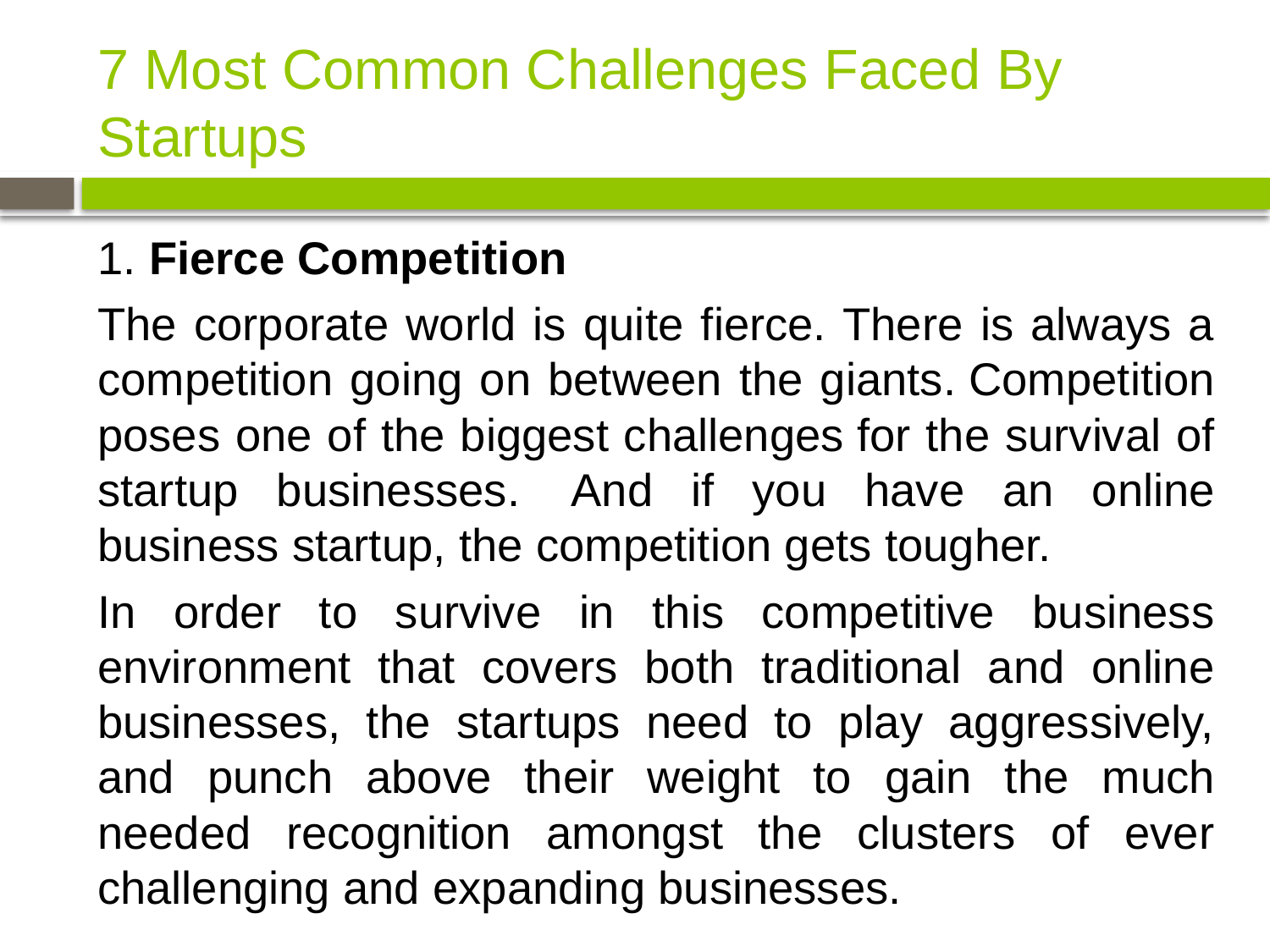

# 7 Most Common Challenges Faced By Startups
1. Fierce Competition
The corporate world is quite fierce. There is always a competition going on between the giants. Competition poses one of the biggest challenges for the survival of startup businesses.  And if you have an online business startup, the competition gets tougher.
In order to survive in this competitive business environment that covers both traditional and online businesses, the startups need to play aggressively, and punch above their weight to gain the much needed recognition amongst the clusters of ever challenging and expanding businesses.